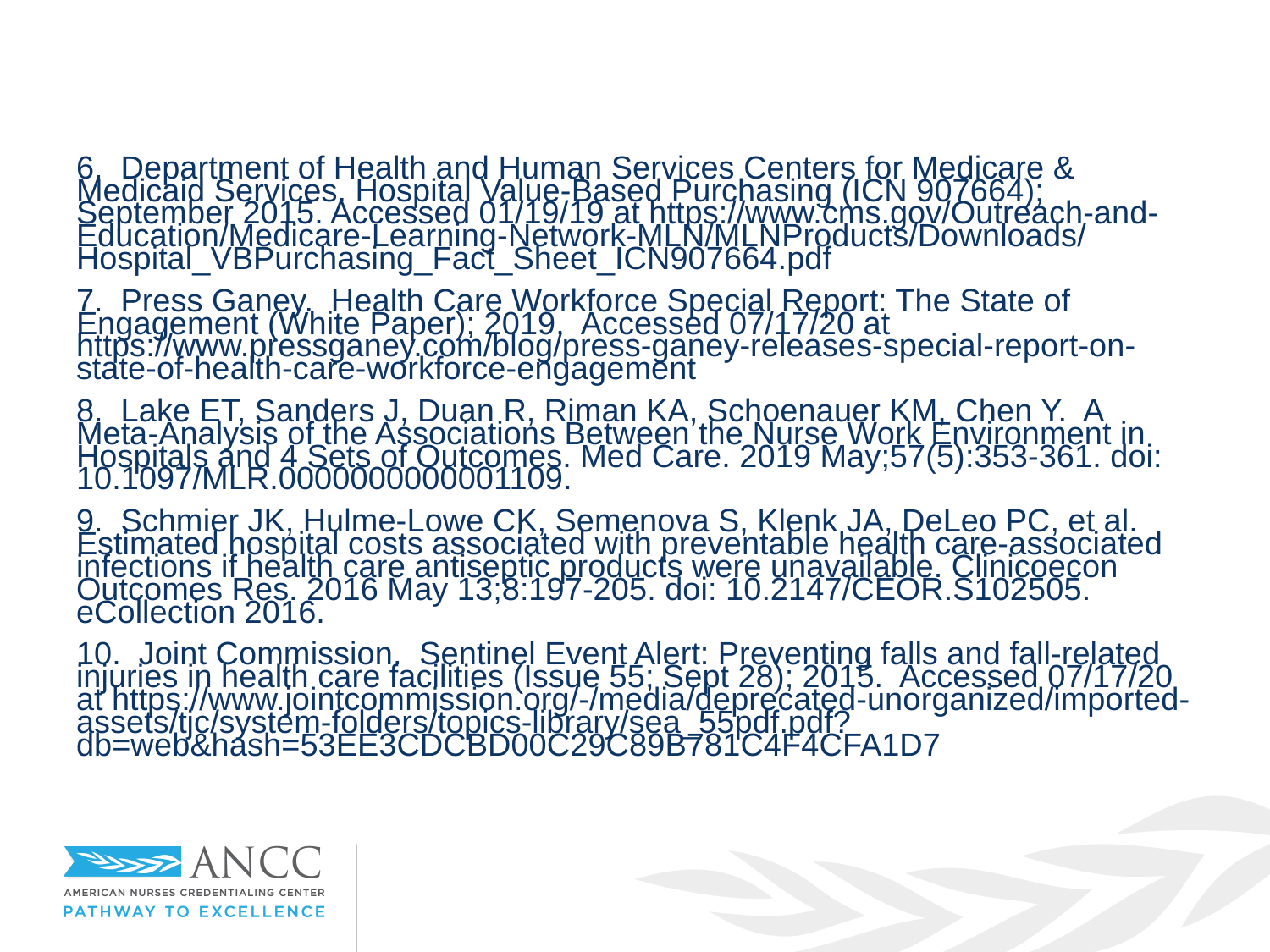

#
6.  Department of Health and Human Services Centers for Medicare & Medicaid Services. Hospital Value-Based Purchasing (ICN 907664); September 2015. Accessed 01/19/19 at https://www.cms.gov/Outreach-and-Education/Medicare-Learning-Network-MLN/MLNProducts/Downloads/Hospital_VBPurchasing_Fact_Sheet_ICN907664.pdf
7.  Press Ganey.  Health Care Workforce Special Report: The State of Engagement (White Paper); 2019.  Accessed 07/17/20 at https://www.pressganey.com/blog/press-ganey-releases-special-report-on-state-of-health-care-workforce-engagement
8.  Lake ET, Sanders J, Duan R, Riman KA, Schoenauer KM, Chen Y.  A Meta-Analysis of the Associations Between the Nurse Work Environment in Hospitals and 4 Sets of Outcomes. Med Care. 2019 May;57(5):353-361. doi: 10.1097/MLR.0000000000001109.
9.  Schmier JK, Hulme-Lowe CK, Semenova S, Klenk JA, DeLeo PC, et al. Estimated hospital costs associated with preventable health care-associated infections if health care antiseptic products were unavailable. Clinicoecon Outcomes Res. 2016 May 13;8:197-205. doi: 10.2147/CEOR.S102505. eCollection 2016.
10.  Joint Commission.  Sentinel Event Alert: Preventing falls and fall-related injuries in health care facilities (Issue 55; Sept 28); 2015.  Accessed 07/17/20 at https://www.jointcommission.org/-/media/deprecated-unorganized/imported-assets/tjc/system-folders/topics-library/sea_55pdf.pdf?db=web&hash=53EE3CDCBD00C29C89B781C4F4CFA1D7